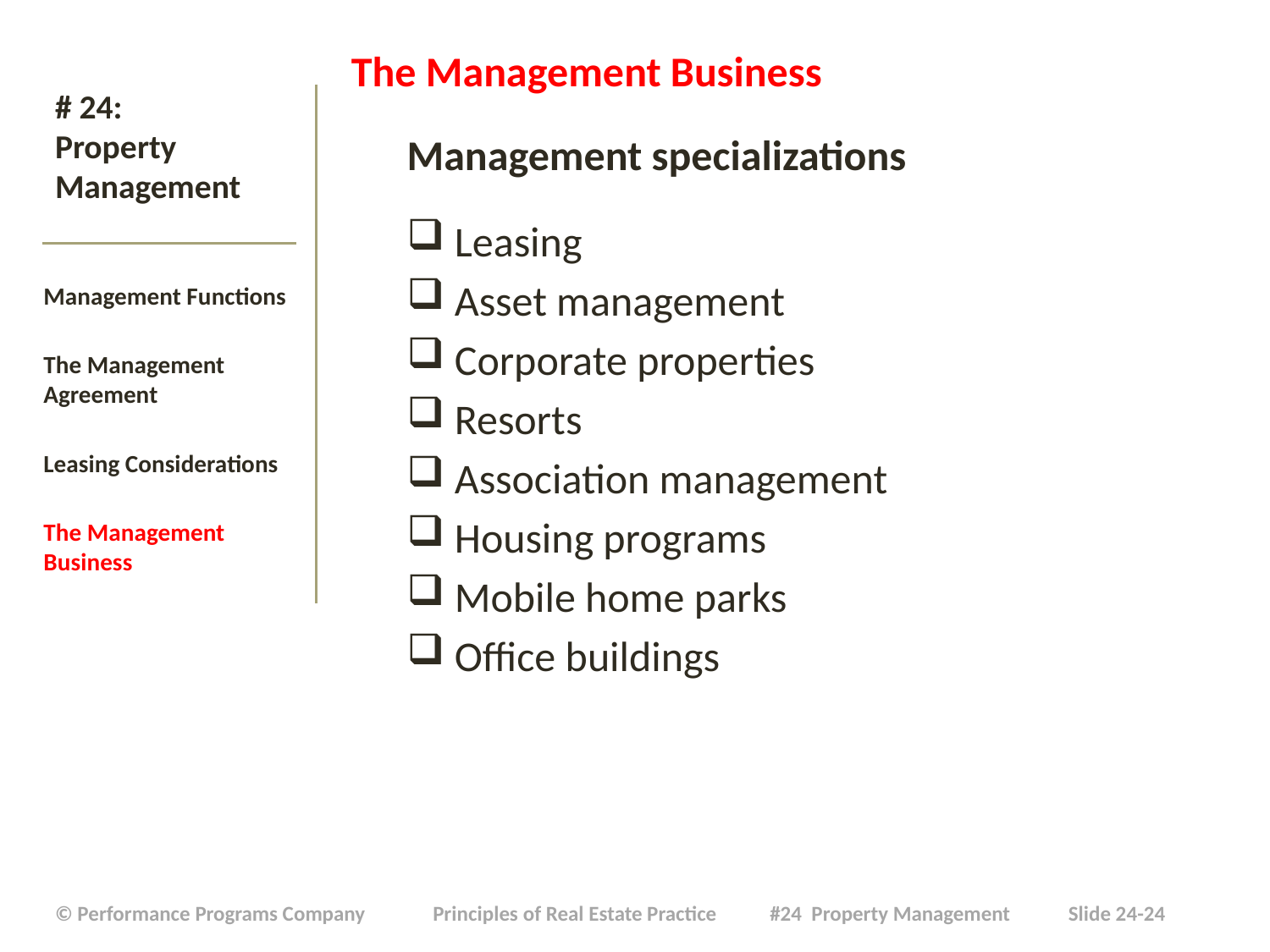

The Management Business

Management specializations

Leasing
Asset management
Corporate properties
Resorts
Association management
Housing programs
Mobile home parks
Office buildings
# # 24: Property Management

Management Functions

The Management Agreement

Leasing Considerations

The Management Business

| © Performance Programs Company Principles of Real Estate Practice #24 Property Management Slide 24-24 |
| --- |